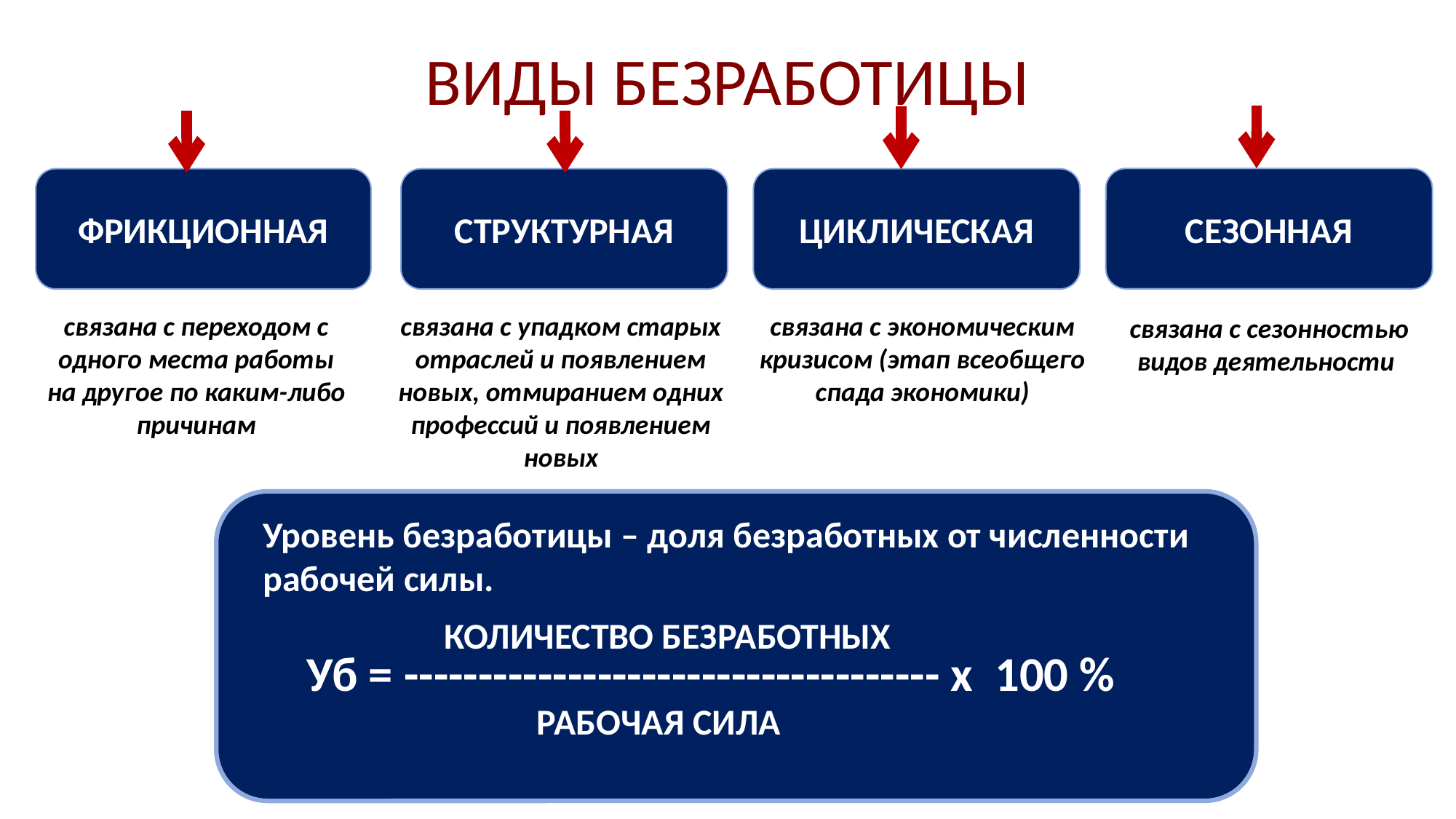

# ВИДЫ БЕЗРАБОТИЦЫ
СЕЗОННАЯ
ФРИКЦИОННАЯ
СТРУКТУРНАЯ
ЦИКЛИЧЕСКАЯ
связана с экономическим кризисом (этап всеобщего спада экономики)
связана с переходом с одного места работы на другое по каким-либо причинам
связана с упадком старых отраслей и появлением новых, отмиранием одних профессий и появлением новых
связана с сезонностью видов деятельности
Уровень безработицы – доля безработных от численности рабочей силы.

Уб = ------------------------------------ х  100 %
КОЛИЧЕСТВО БЕЗРАБОТНЫХ
РАБОЧАЯ СИЛА